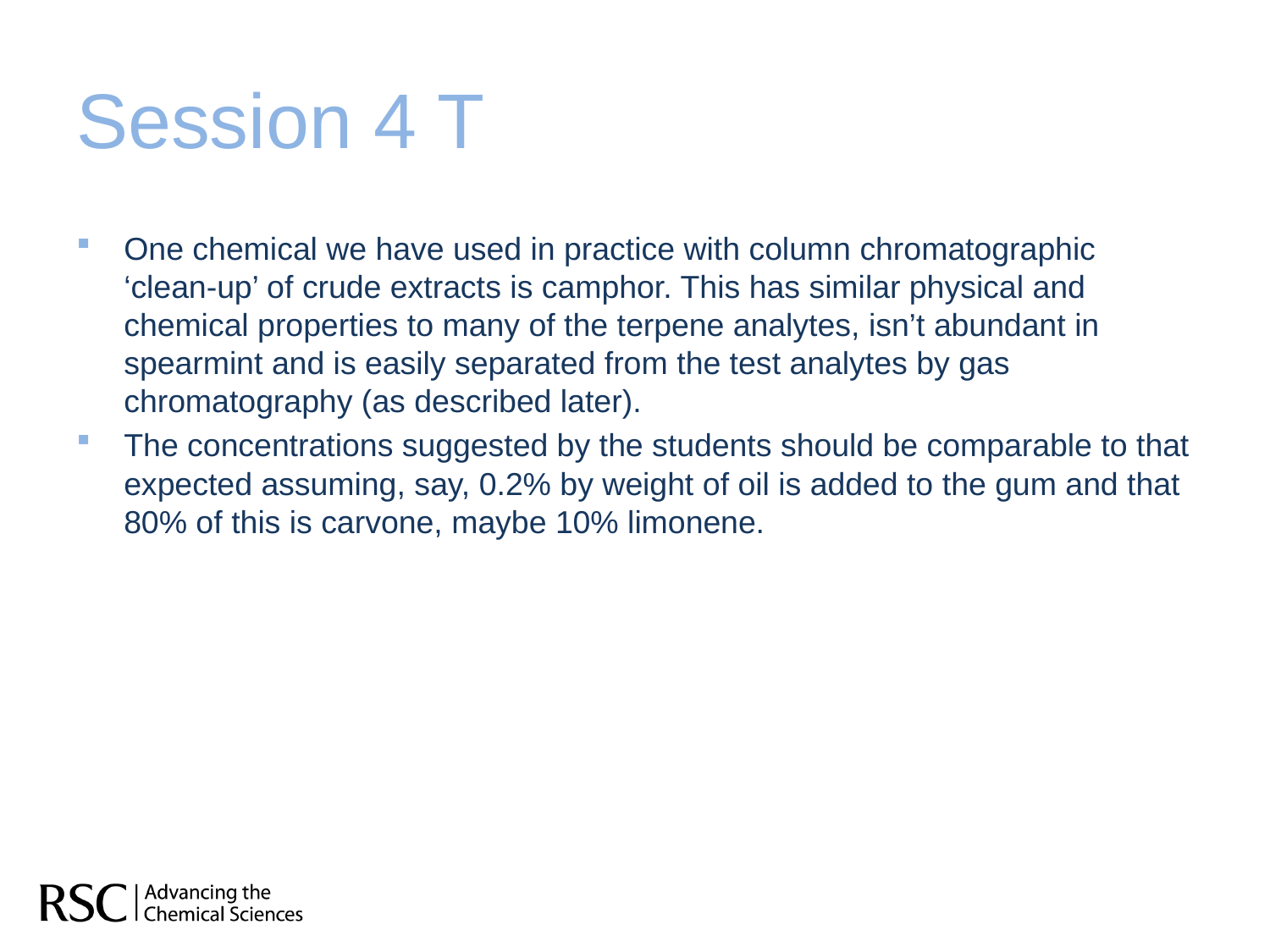

# Session 4 T
One chemical we have used in practice with column chromatographic ‘clean-up’ of crude extracts is camphor. This has similar physical and chemical properties to many of the terpene analytes, isn’t abundant in spearmint and is easily separated from the test analytes by gas chromatography (as described later).
The concentrations suggested by the students should be comparable to that expected assuming, say, 0.2% by weight of oil is added to the gum and that 80% of this is carvone, maybe 10% limonene.